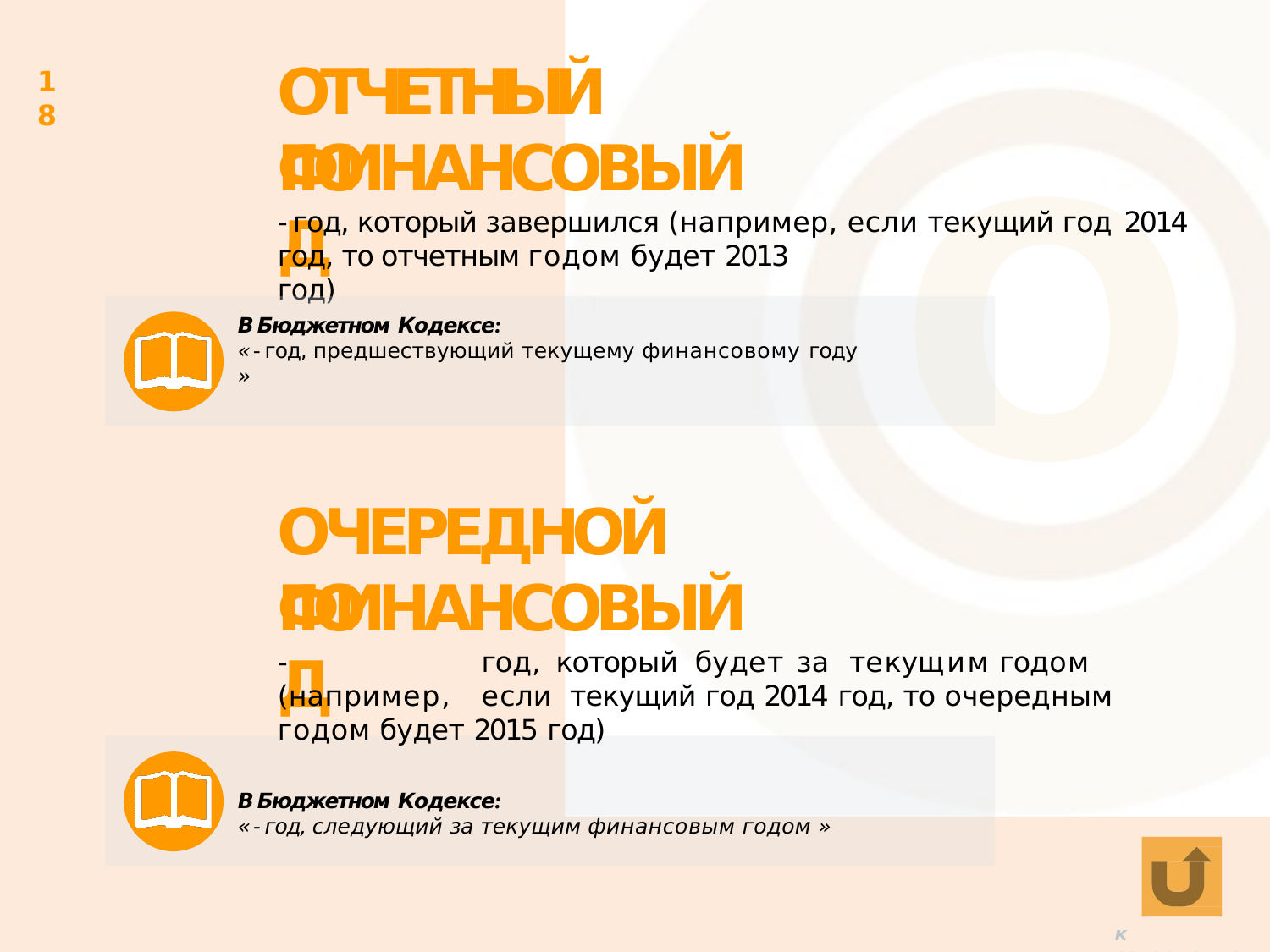

ОТЧЕТНЫЙ ФИНАНСОВЫЙ
18
О
ГОД
- год, который завершился (например, если текущий год 2014
год, то отчетным годом будет 2013 год)

В Бюджетном Кодексе:
« - год, предшествующий текущему финансовому году »

ОЧЕРЕДНОЙ ФИНАНСОВЫЙ
ГОД
-	год,	который	будет	за	текущим	годом	(например,	если  текущий год 2014 год, то очередным годом будет 2015 год)

В Бюджетном Кодексе:
« - год, следующий за текущим финансовым годом »

к содержанию